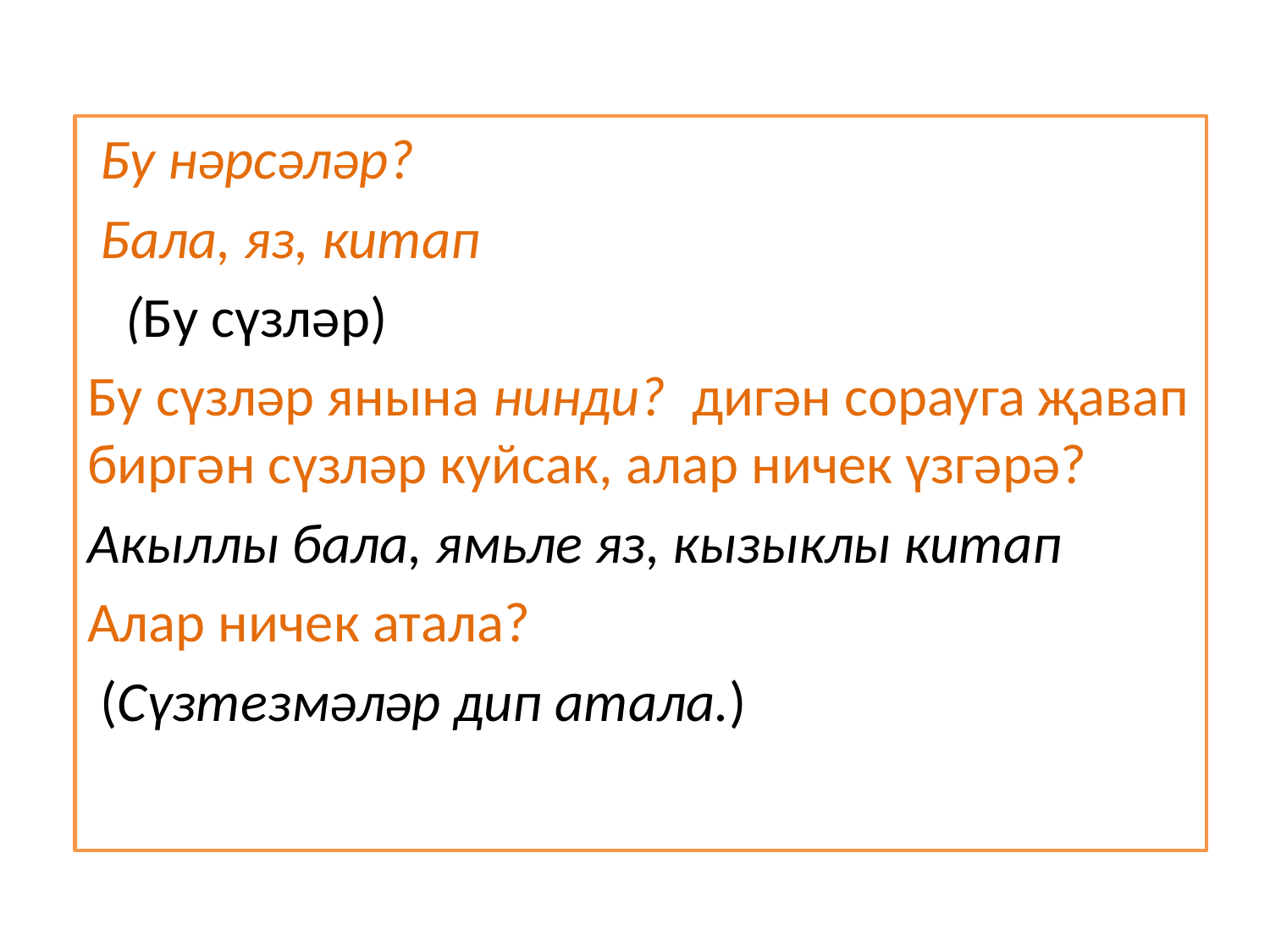

Бу нәрсәләр?
 Бала, яз, китап
   (Бу сүзләр)
Бу сүзләр янына нинди?  дигән сорауга җавап биргән сүзләр куйсак, алар ничек үзгәрә?
Акыллы бала, ямьле яз, кызыклы китап
Алар ничек атала?
 (Сүзтезмәләр дип атала.)